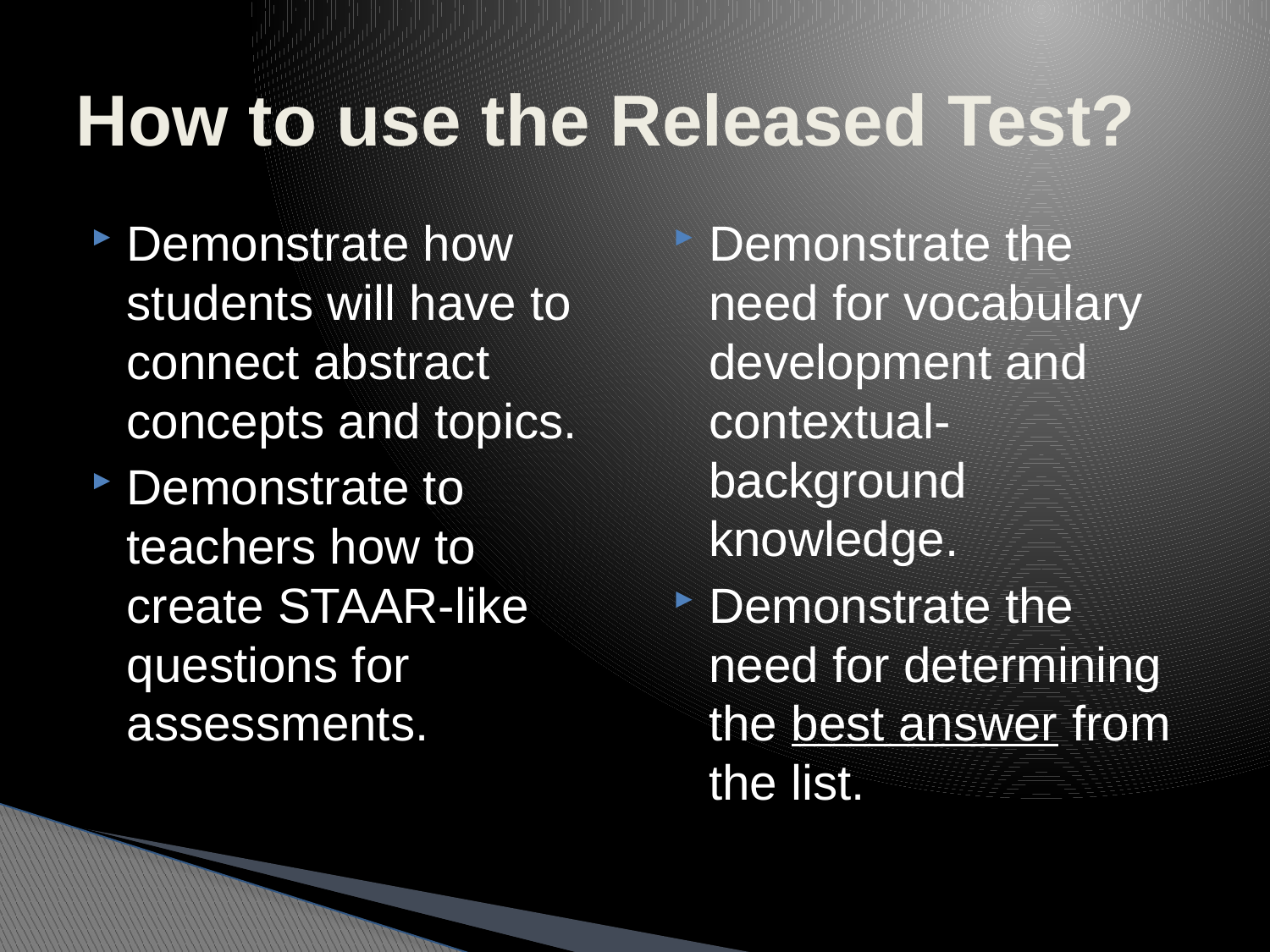

# How to use the Released Test?
Demonstrate how students will have to connect abstract concepts and topics.
Demonstrate to teachers how to create STAAR-like questions for assessments.
Demonstrate the need for vocabulary development and contextual-background knowledge.
Demonstrate the need for determining the best answer from the list.